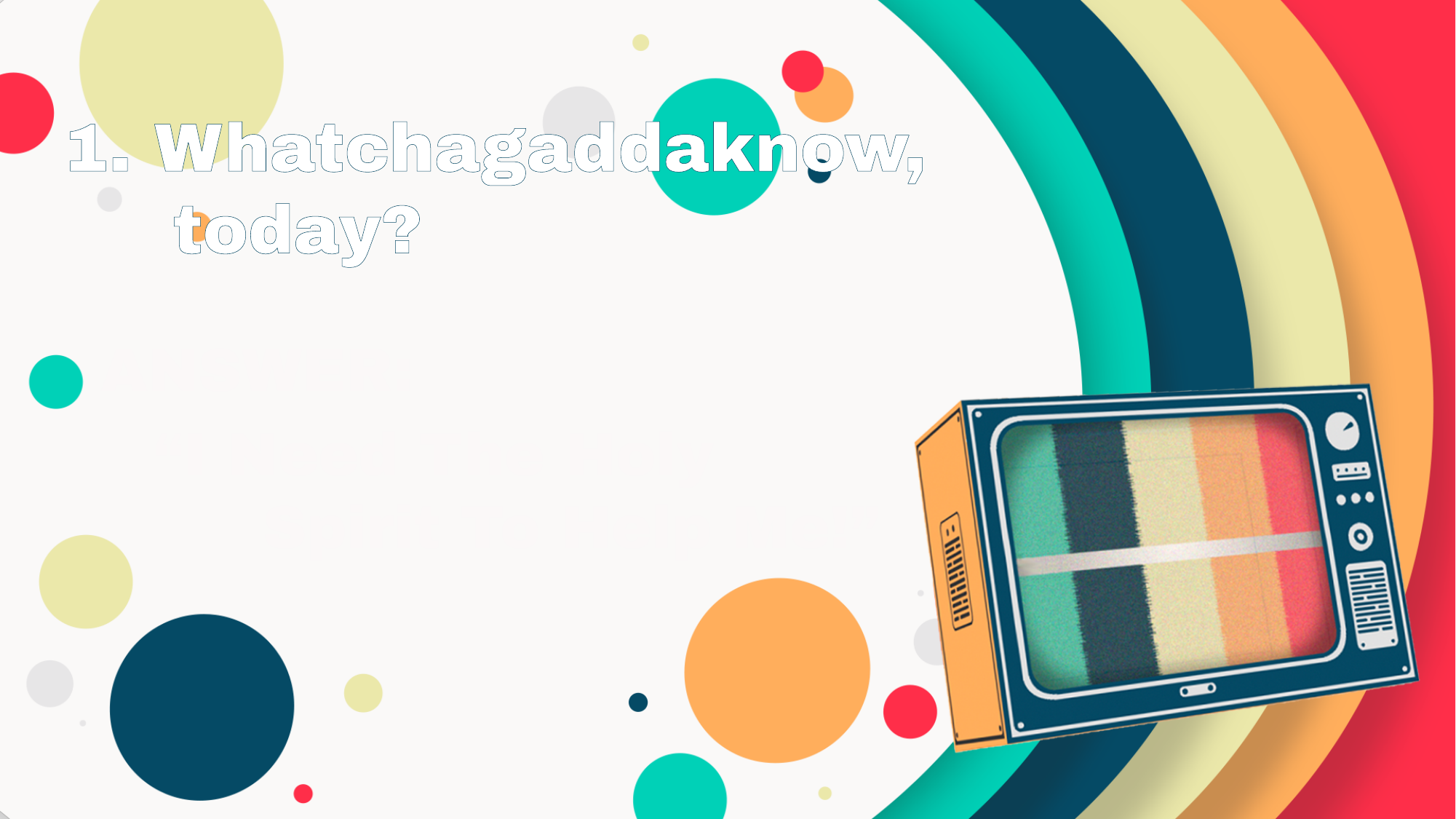

1. Whatchagaddaknow,
	today?
ANSWER:
“I Need The Holy
	Spirit To Help Me!”